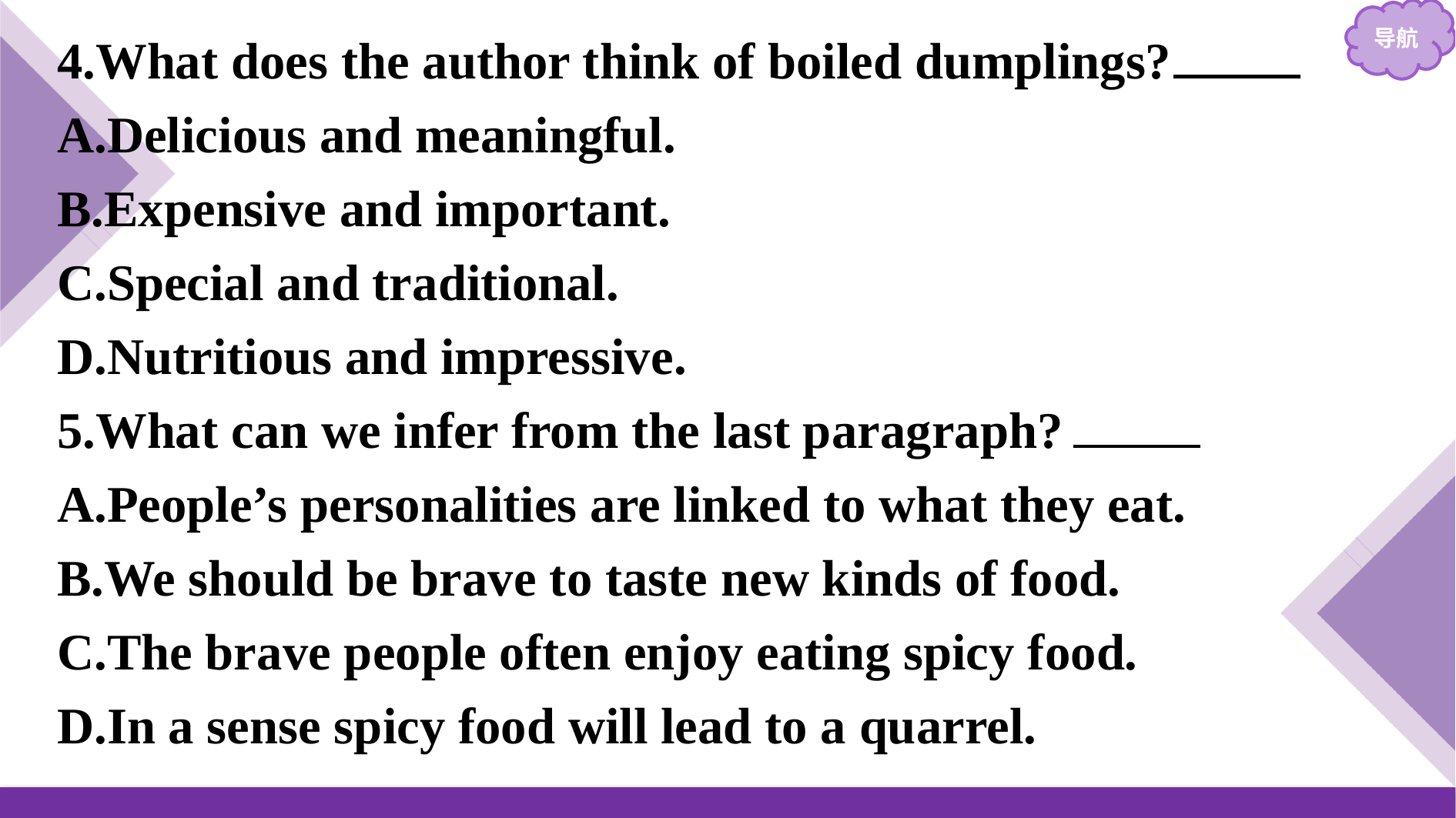

4.What does the author think of boiled dumplings?　A
A.Delicious and meaningful.
B.Expensive and important.
C.Special and traditional.
D.Nutritious and impressive.
5.What can we infer from the last paragraph?　A
A.People’s personalities are linked to what they eat.
B.We should be brave to taste new kinds of food.
C.The brave people often enjoy eating spicy food.
D.In a sense spicy food will lead to a quarrel.